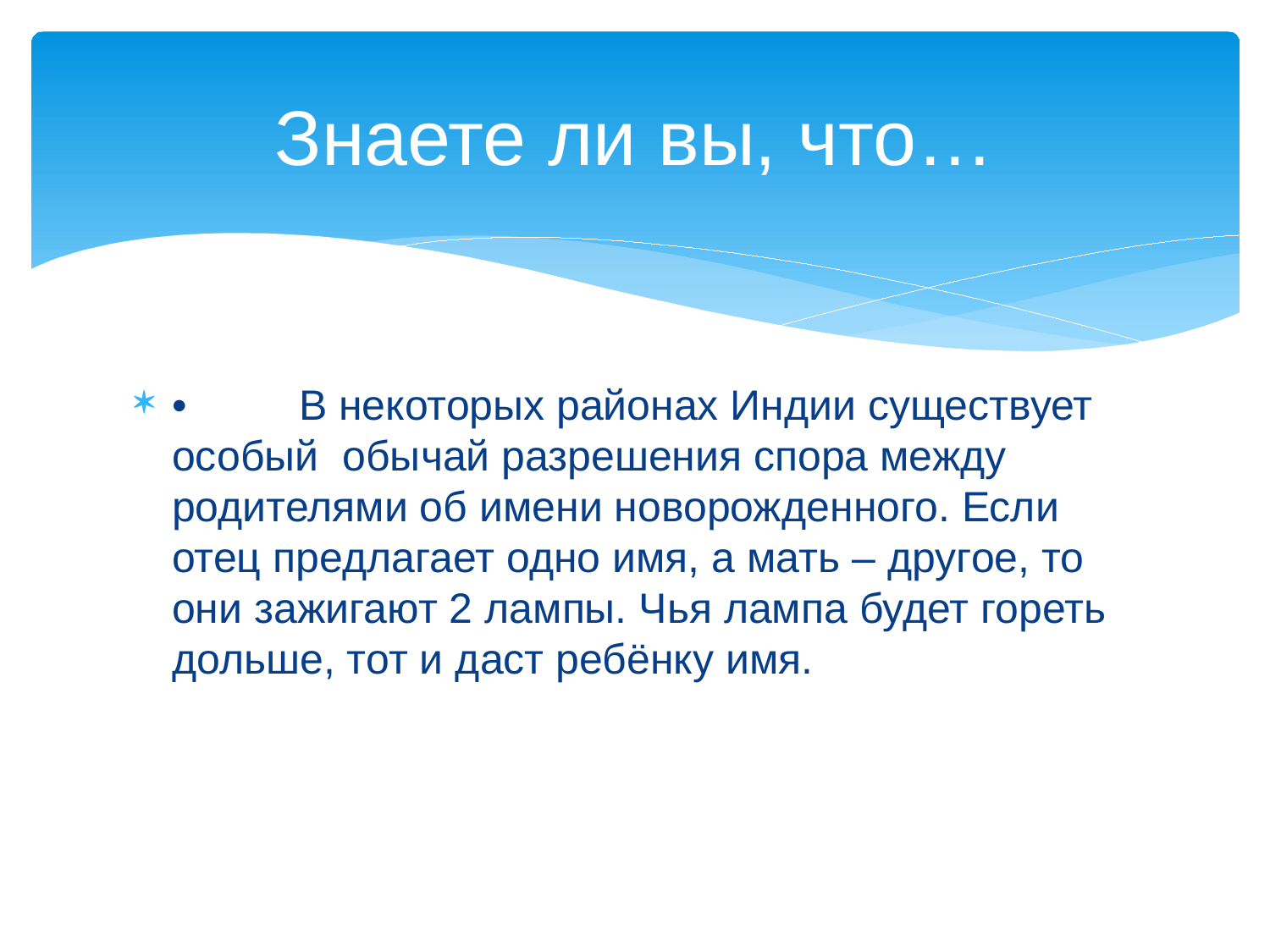

# Знаете ли вы, что…
•	В некоторых районах Индии существует особый  обычай разрешения спора между родителями об имени новорожденного. Если отец предлагает одно имя, а мать – другое, то они зажигают 2 лампы. Чья лампа будет гореть дольше, тот и даст ребёнку имя.